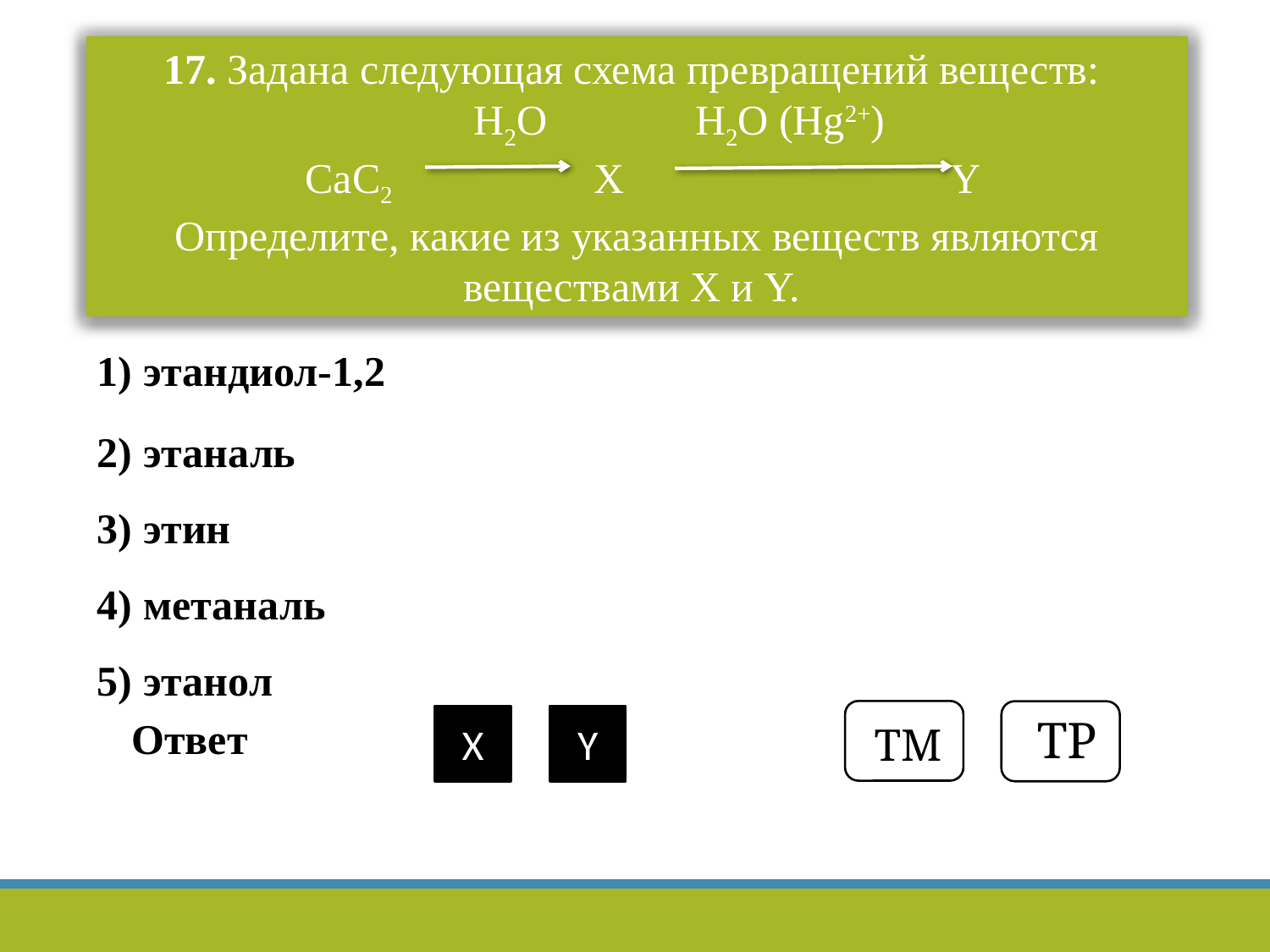

17. Задана следующая схема превращений веществ:
        H2O              H2O (Hg2+)
  СaC2                   X                               Y
Определите, какие из указанных веществ являются веществами X и Y.
1) этандиол-1,2

2) этаналь
3) этин
4) метаналь
5) этанол
ТМ
ТР
   Ответ
3
X
2
Y